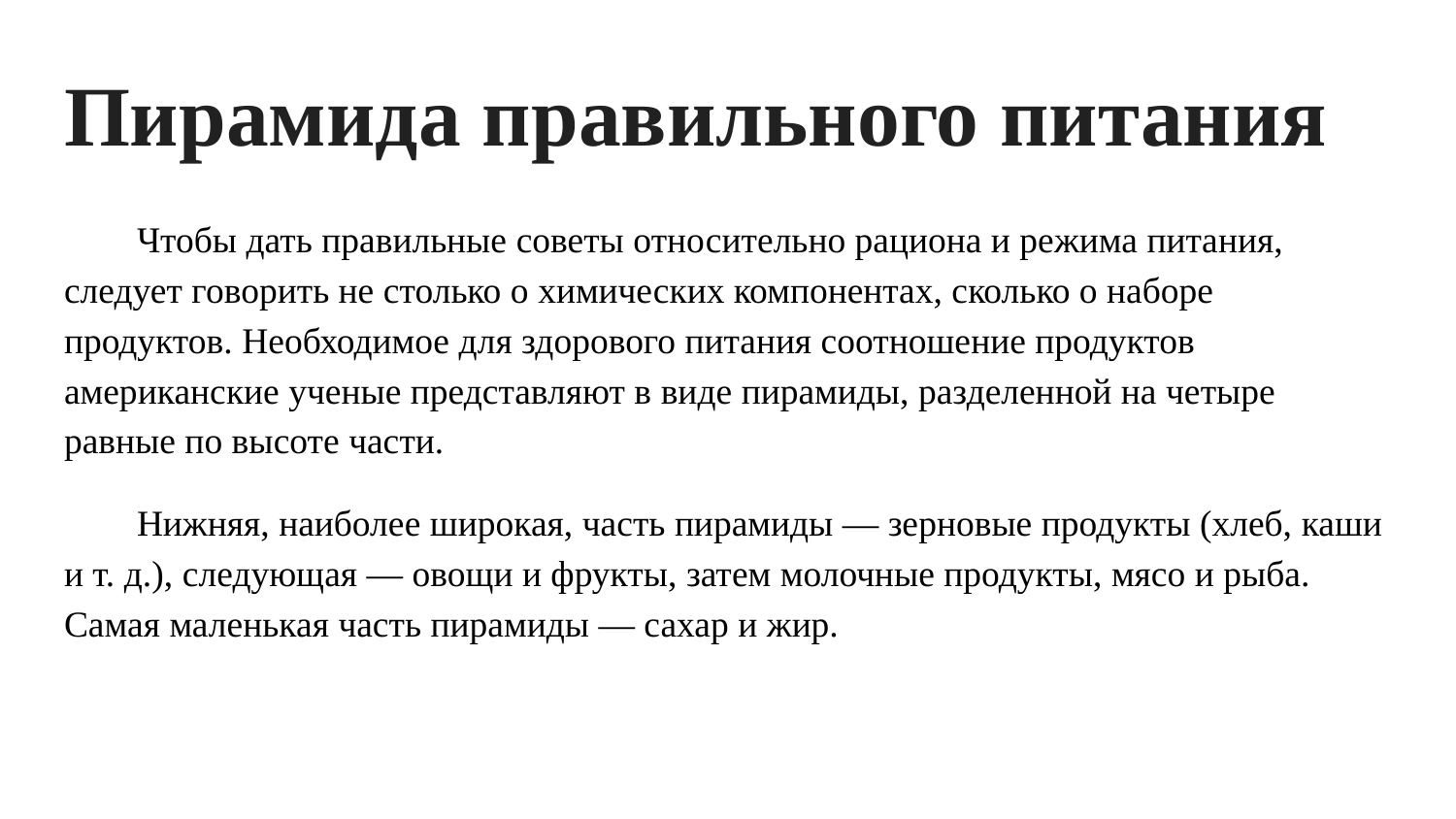

# Пирамида правильного питания
Чтобы дать правильные советы относительно рациона и режима питания, следует говорить не столько о химических компонентах, сколько о наборе продуктов. Необходимое для здорового питания соотношение продуктов американские ученые представляют в виде пирамиды, разделенной на четыре равные по высоте части.
Нижняя, наиболее широкая, часть пирамиды — зерновые продукты (хлеб, каши и т. д.), следующая — овощи и фрукты, затем молочные продукты, мясо и рыба. Самая маленькая часть пирамиды — сахар и жир.